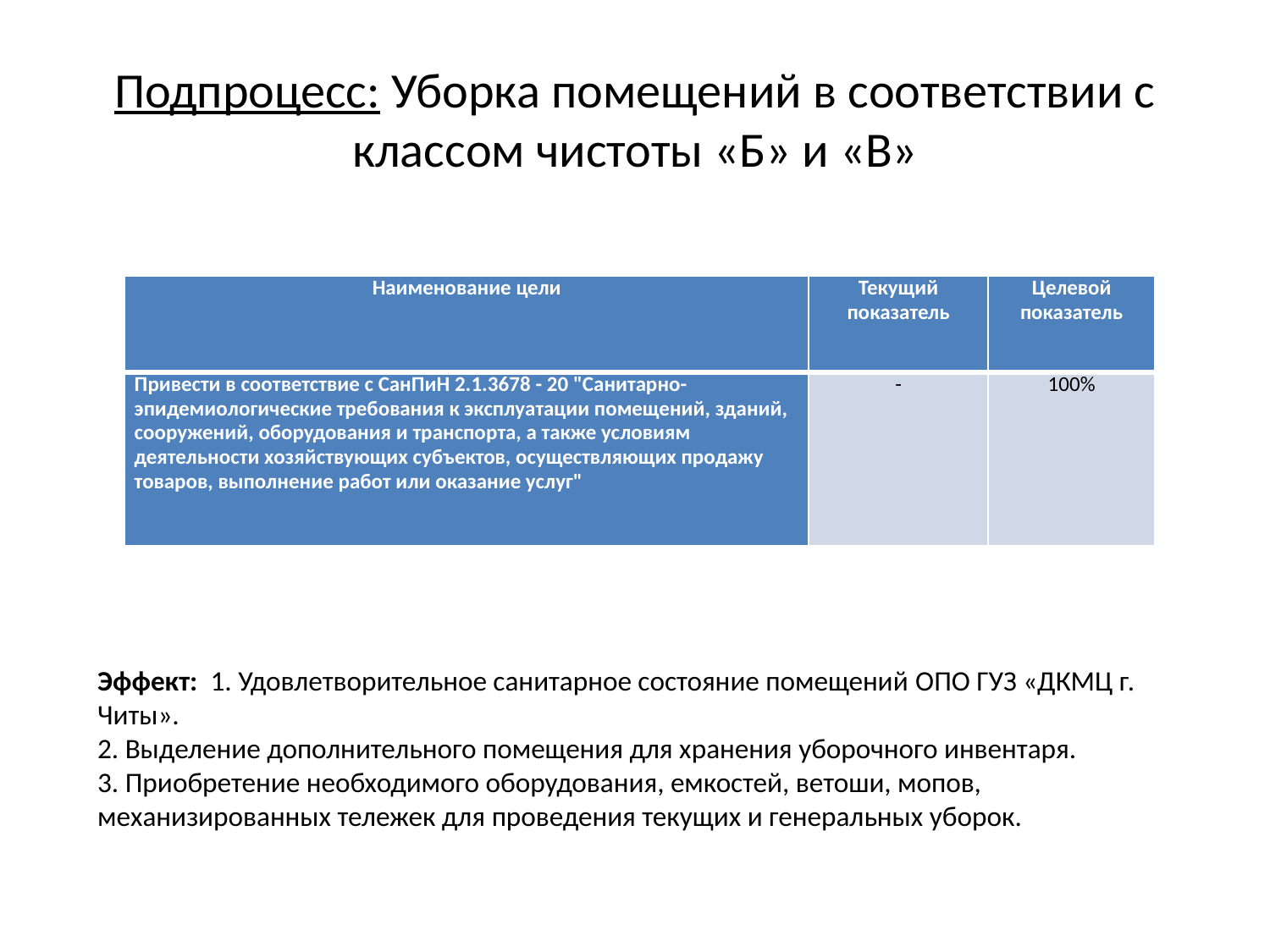

# Подпроцесс: Уборка помещений в соответствии с классом чистоты «Б» и «В»
| Наименование цели | Текущий показатель | Целевой показатель |
| --- | --- | --- |
| Привести в соответствие с СанПиН 2.1.3678 - 20 "Санитарно-эпидемиологические требования к эксплуатации помещений, зданий, сооружений, оборудования и транспорта, а также условиям деятельности хозяйствующих субъектов, осуществляющих продажу товаров, выполнение работ или оказание услуг" | - | 100% |

Эффект:  1. Удовлетворительное санитарное состояние помещений ОПО ГУЗ «ДКМЦ г. Читы».
2. Выделение дополнительного помещения для хранения уборочного инвентаря.
3. Приобретение необходимого оборудования, емкостей, ветоши, мопов, механизированных тележек для проведения текущих и генеральных уборок.